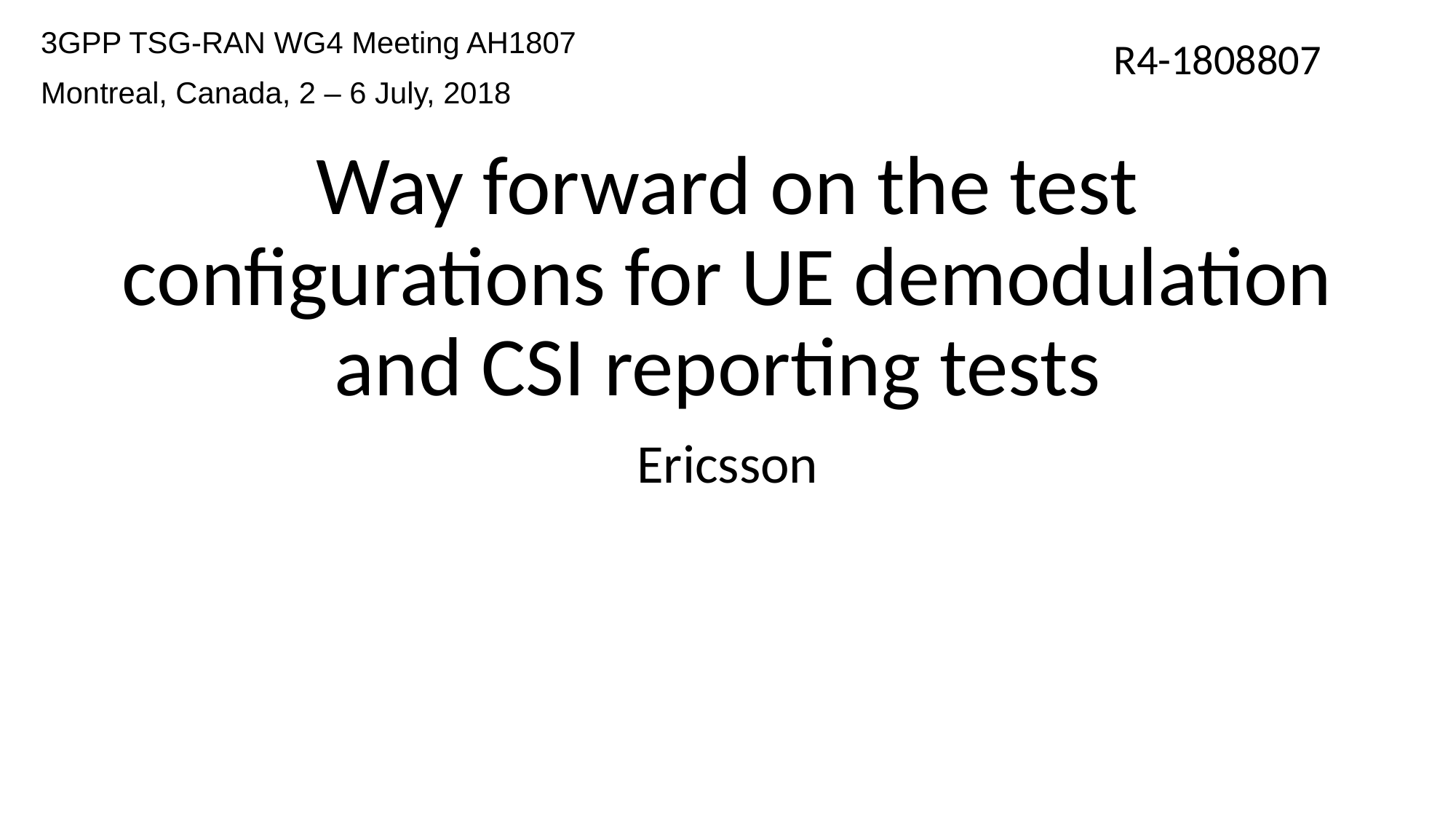

3GPP TSG-RAN WG4 Meeting AH1807
Montreal, Canada, 2 – 6 July, 2018
R4-1808807
# Way forward on the test configurations for UE demodulation and CSI reporting tests
Ericsson